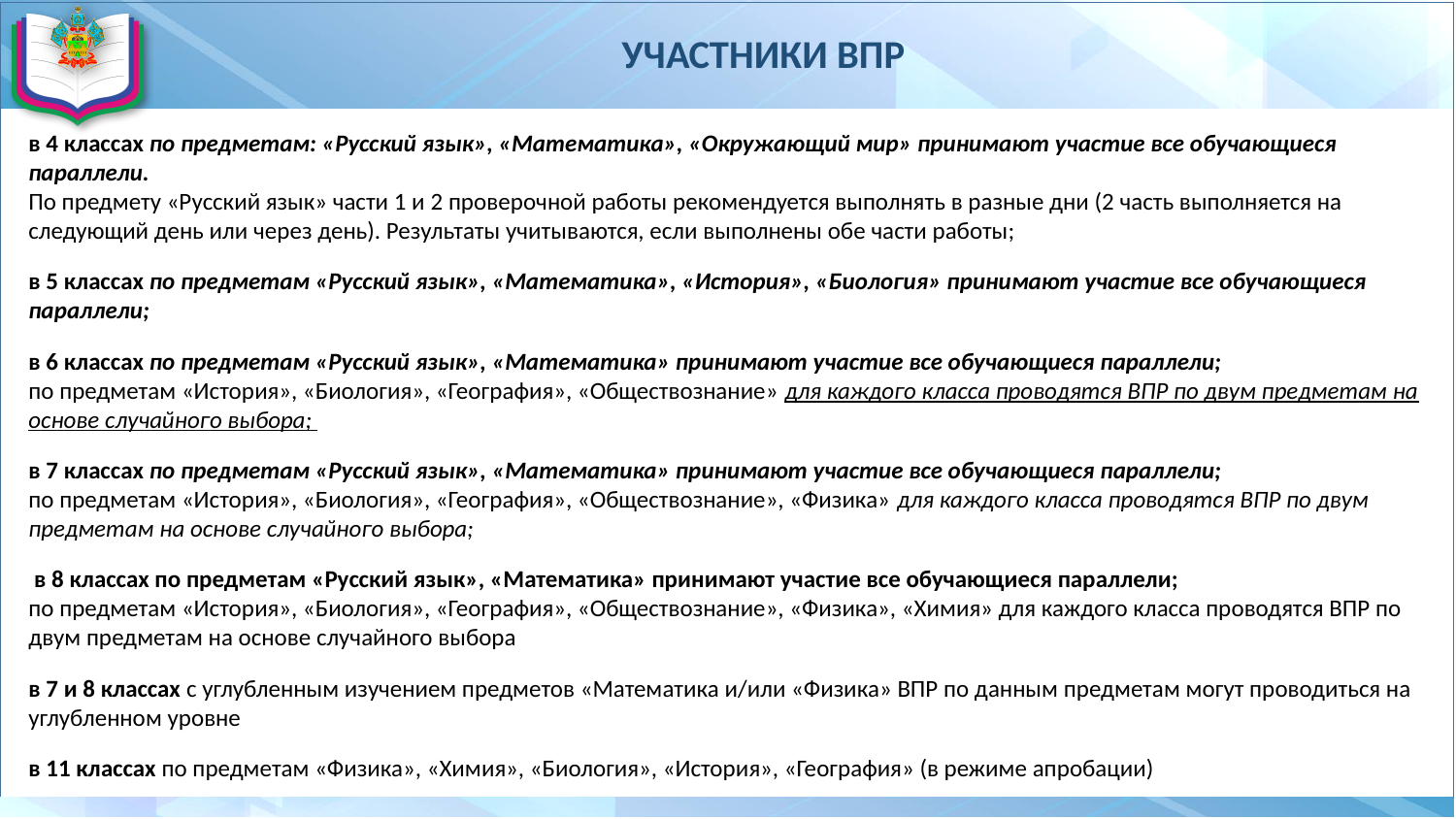

# УЧАСТНИКИ ВПР
в 4 классах по предметам: «Русский язык», «Математика», «Окружающий мир» принимают участие все обучающиеся параллели.
По предмету «Русский язык» части 1 и 2 проверочной работы рекомендуется выполнять в разные дни (2 часть выполняется на следующий день или через день). Результаты учитываются, если выполнены обе части работы;

в 5 классах по предметам «Русский язык», «Математика», «История», «Биология» принимают участие все обучающиеся параллели;

в 6 классах по предметам «Русский язык», «Математика» принимают участие все обучающиеся параллели;
по предметам «История», «Биология», «География», «Обществознание» для каждого класса проводятся ВПР по двум предметам на основе случайного выбора;

в 7 классах по предметам «Русский язык», «Математика» принимают участие все обучающиеся параллели;
по предметам «История», «Биология», «География», «Обществознание», «Физика» для каждого класса проводятся ВПР по двум предметам на основе случайного выбора;

 в 8 классах по предметам «Русский язык», «Математика» принимают участие все обучающиеся параллели;
по предметам «История», «Биология», «География», «Обществознание», «Физика», «Химия» для каждого класса проводятся ВПР по двум предметам на основе случайного выбора

в 7 и 8 классах с углубленным изучением предметов «Математика и/или «Физика» ВПР по данным предметам могут проводиться на углубленном уровне

в 11 классах по предметам «Физика», «Химия», «Биология», «История», «География» (в режиме апробации)